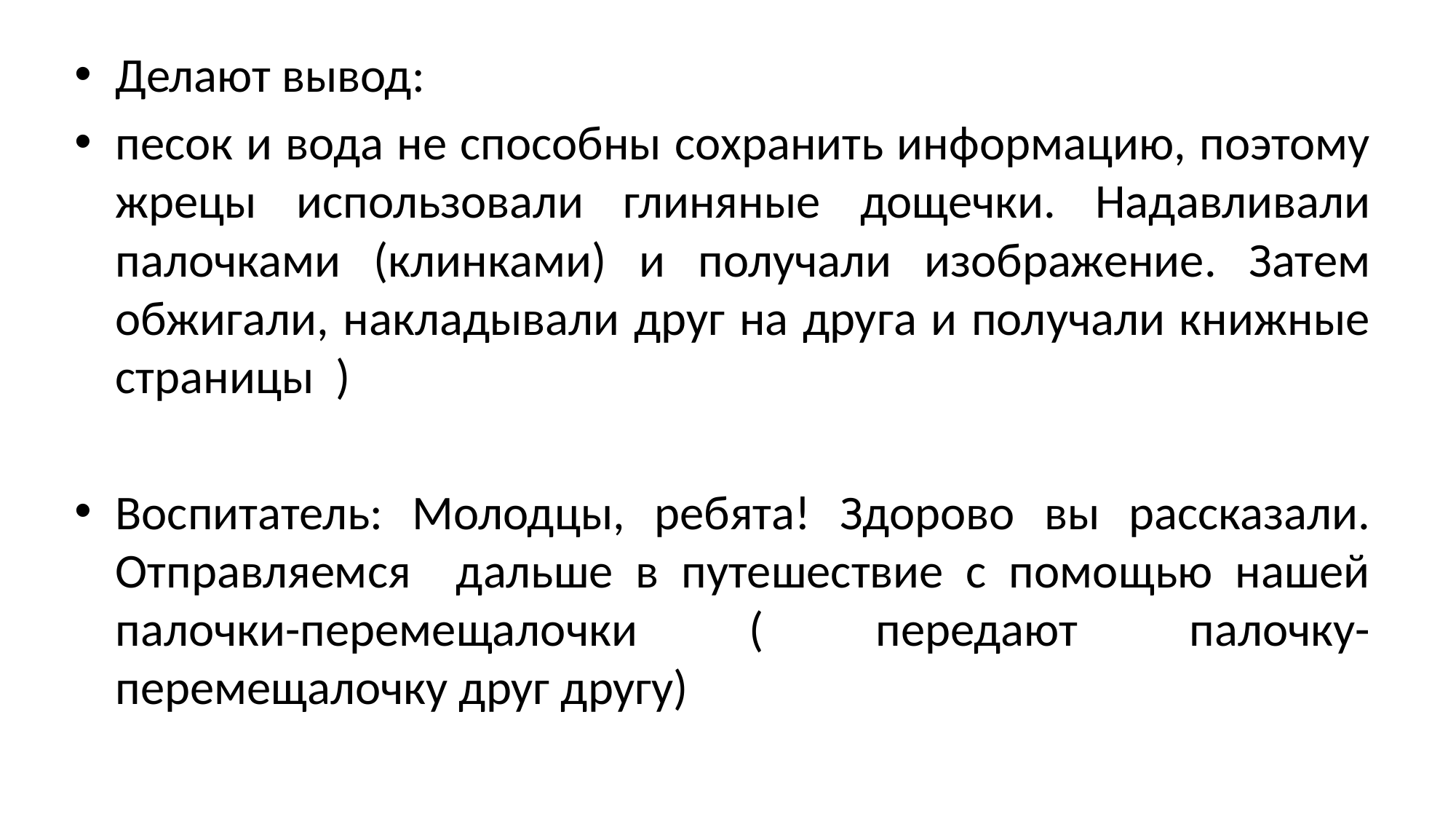

Делают вывод:
песок и вода не способны сохранить информацию, поэтому жрецы использовали глиняные дощечки. Надавливали палочками (клинками) и получали изображение. Затем обжигали, накладывали друг на друга и получали книжные страницы  )

Воспитатель: Молодцы, ребята! Здорово вы рассказали. Отправляемся  дальше в путешествие с помощью нашей палочки-перемещалочки ( передают палочку-перемещалочку друг другу)